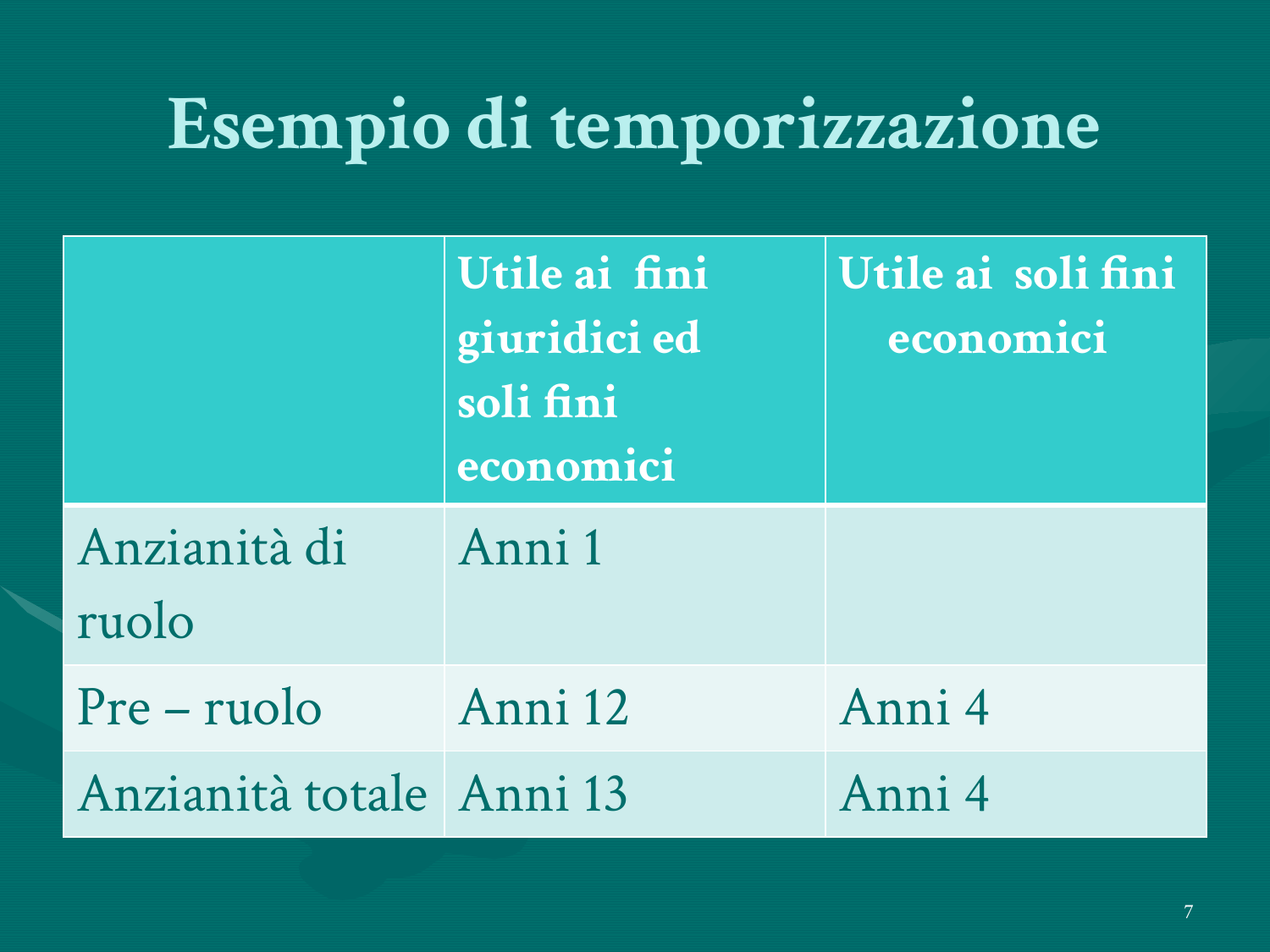

# Esempio di temporizzazione
|  | Utile ai fini giuridici ed soli fini economici | Utile ai soli fini economici |
| --- | --- | --- |
| Anzianità di ruolo | Anni 1 |  |
| Pre – ruolo | Anni 12 | Anni 4 |
| Anzianità totale | Anni 13 | Anni 4 |
7